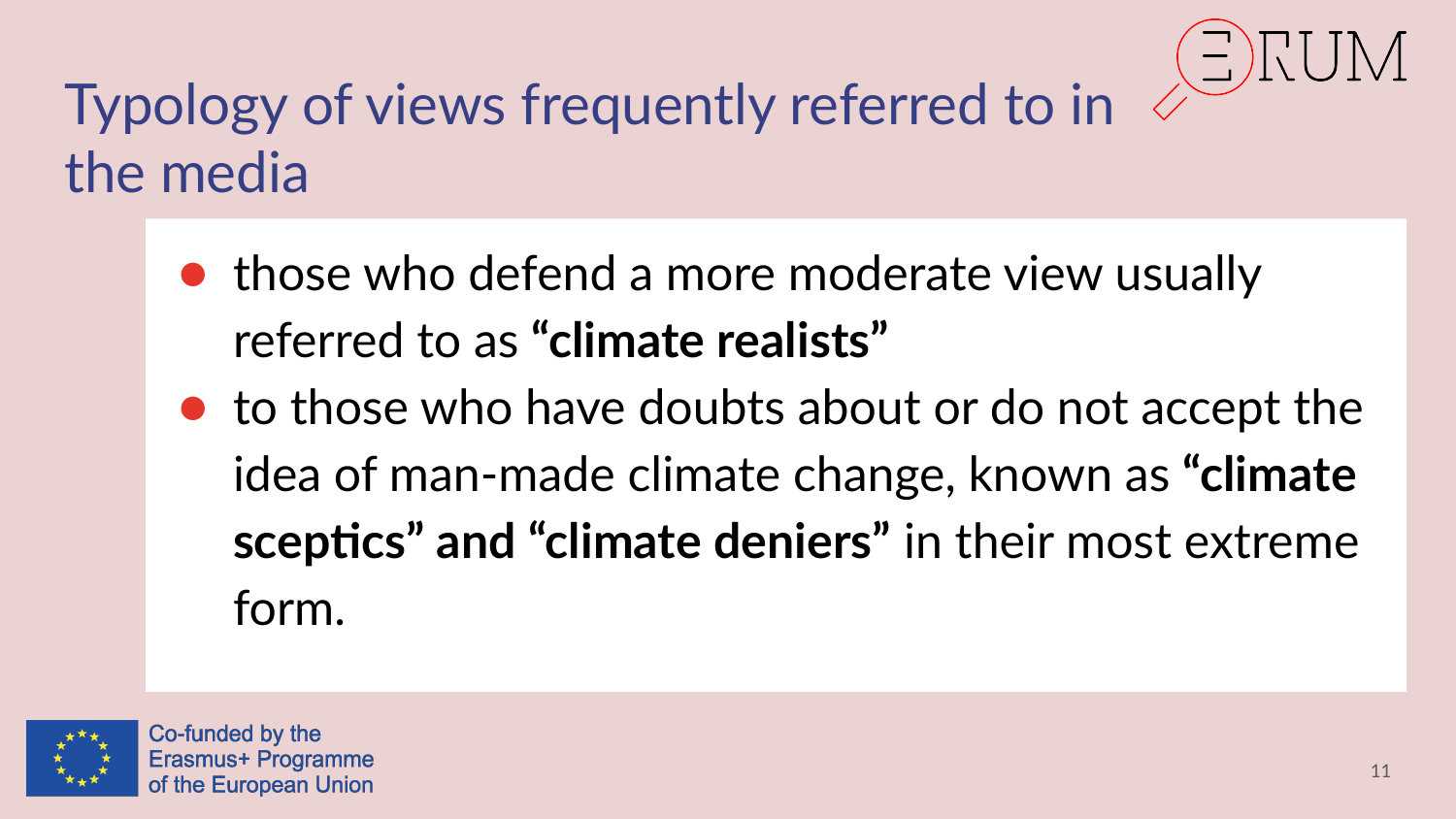

# Typology of views frequently referred to in the media
those who defend a more moderate view usually referred to as “climate realists”
to those who have doubts about or do not accept the idea of man-made climate change, known as “climate sceptics” and “climate deniers” in their most extreme form.

11